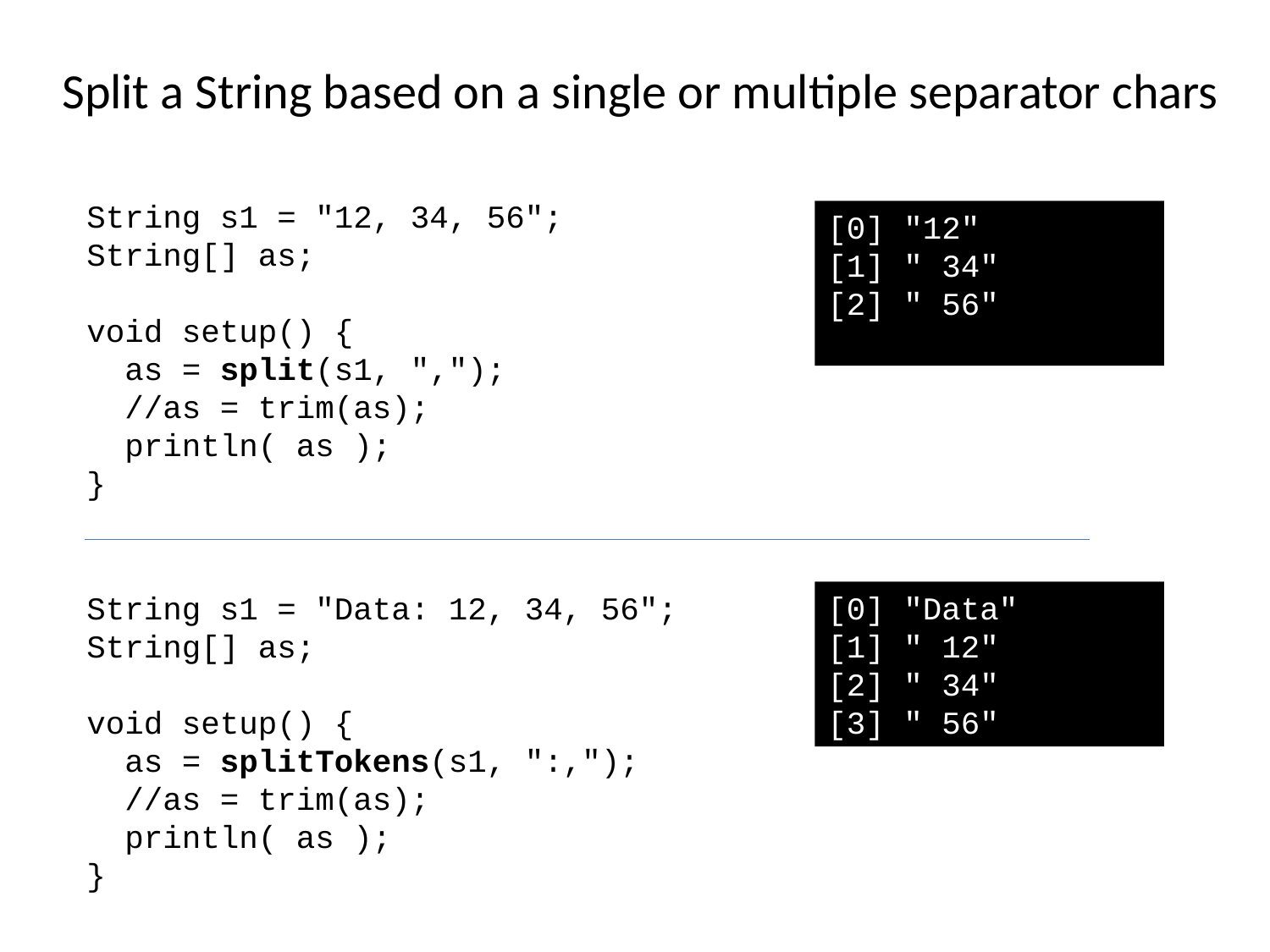

Split a String based on a single or multiple separator chars
String s1 = "12, 34, 56";
String[] as;

void setup() {
  as = split(s1, ",");
  //as = trim(as);
  println( as );
}
[0] "12"
[1] " 34"
[2] " 56"

String s1 = "Data: 12, 34, 56";
String[] as;

void setup() {
  as = splitTokens(s1, ":,");
  //as = trim(as);
  println( as );
}
[0] "Data"
[1] " 12"
[2] " 34"
[3] " 56"